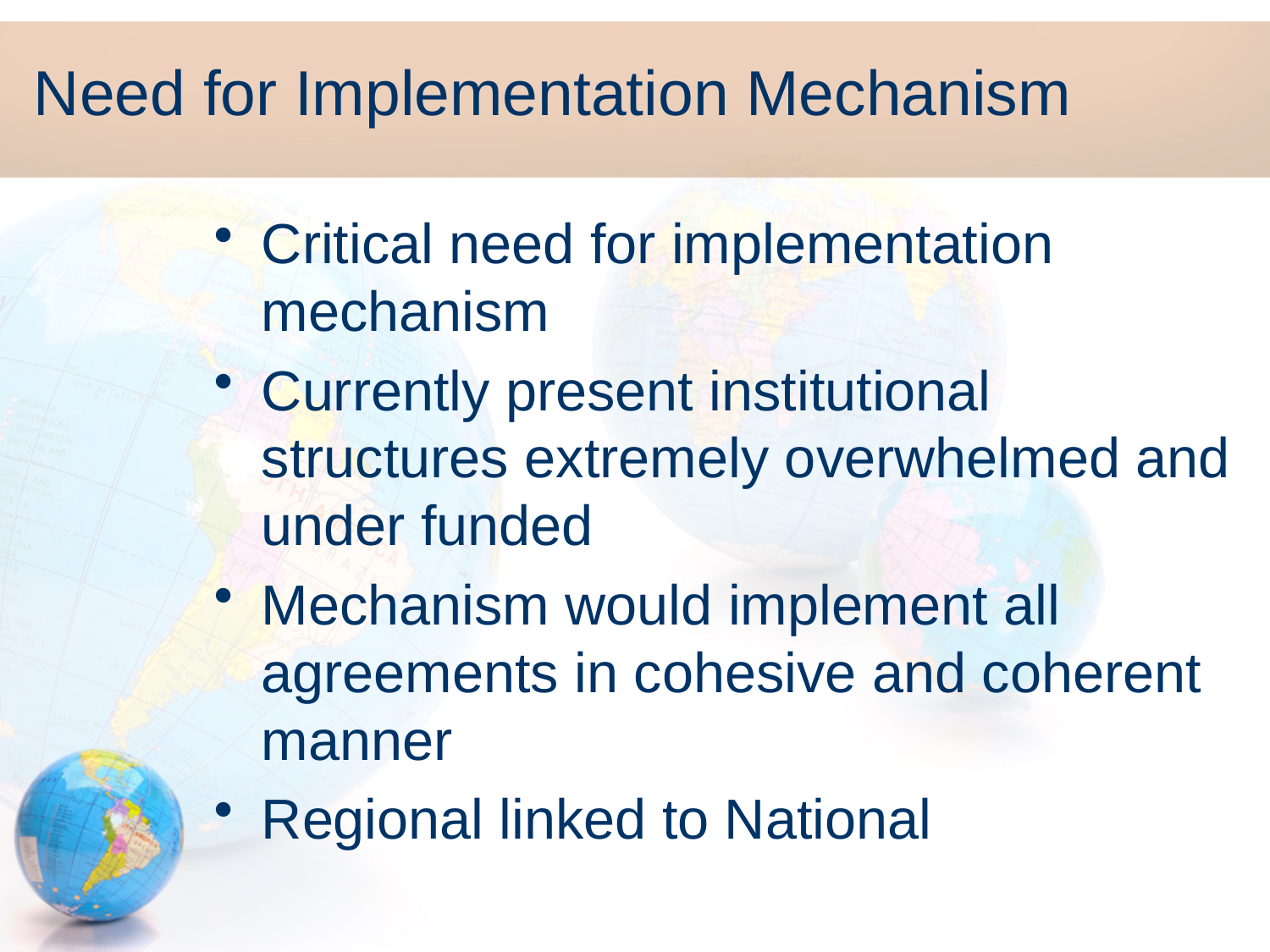

# Need for Implementation Mechanism
Critical need for implementation mechanism
Currently present institutional structures extremely overwhelmed and under funded
Mechanism would implement all agreements in cohesive and coherent manner
Regional linked to National